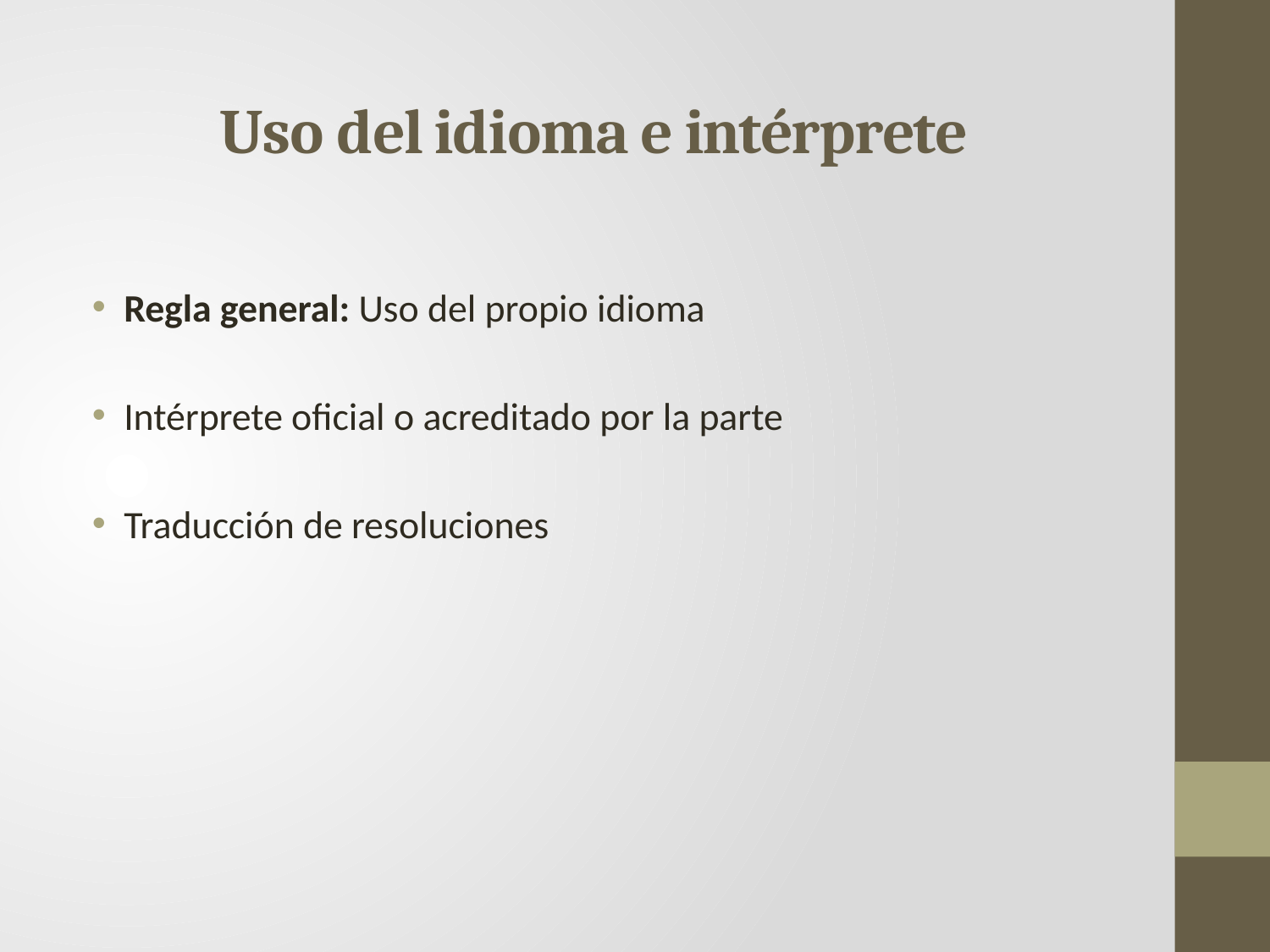

# Uso del idioma e intérprete

Regla general: Uso del propio idioma

Intérprete oficial o acreditado por la parte

Traducción de resoluciones